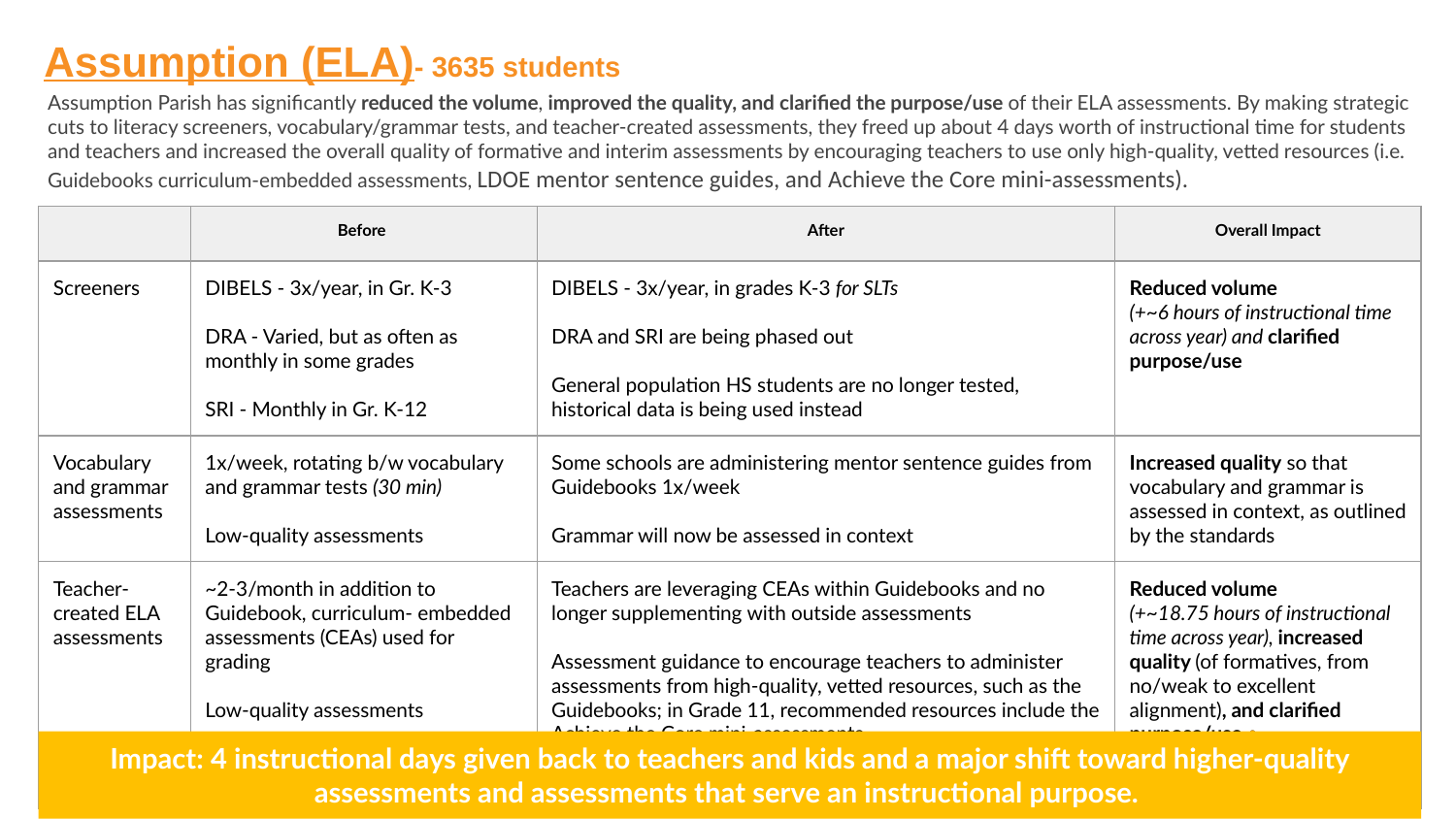

# Assumption (ELA)- 3635 students
Assumption Parish has significantly reduced the volume, improved the quality, and clarified the purpose/use of their ELA assessments. By making strategic cuts to literacy screeners, vocabulary/grammar tests, and teacher-created assessments, they freed up about 4 days worth of instructional time for students and teachers and increased the overall quality of formative and interim assessments by encouraging teachers to use only high-quality, vetted resources (i.e. Guidebooks curriculum-embedded assessments, LDOE mentor sentence guides, and Achieve the Core mini-assessments).
|  | Before | After | Overall Impact |
| --- | --- | --- | --- |
| Screeners | DIBELS - 3x/year, in Gr. K-3 DRA - Varied, but as often as monthly in some grades SRI - Monthly in Gr. K-12 | DIBELS - 3x/year, in grades K-3 for SLTs DRA and SRI are being phased out General population HS students are no longer tested, historical data is being used instead | Reduced volume (+~6 hours of instructional time across year) and clarified purpose/use |
| Vocabulary and grammar assessments | 1x/week, rotating b/w vocabulary and grammar tests (30 min) Low-quality assessments | Some schools are administering mentor sentence guides from Guidebooks 1x/week Grammar will now be assessed in context | Increased quality so that vocabulary and grammar is assessed in context, as outlined by the standards |
| Teacher- created ELA assessments | ~2-3/month in addition to Guidebook, curriculum- embedded assessments (CEAs) used for grading Low-quality assessments | Teachers are leveraging CEAs within Guidebooks and no longer supplementing with outside assessments Assessment guidance to encourage teachers to administer assessments from high-quality, vetted resources, such as the Guidebooks; in Grade 11, recommended resources include the Achieve the Core mini-assessments Cold Read Tasks now serve an instructional purpose | Reduced volume (+~18.75 hours of instructional time across year), increased quality (of formatives, from no/weak to excellent alignment), and clarified purpose/use |
Impact: 4 instructional days given back to teachers and kids and a major shift toward higher-quality assessments and assessments that serve an instructional purpose.